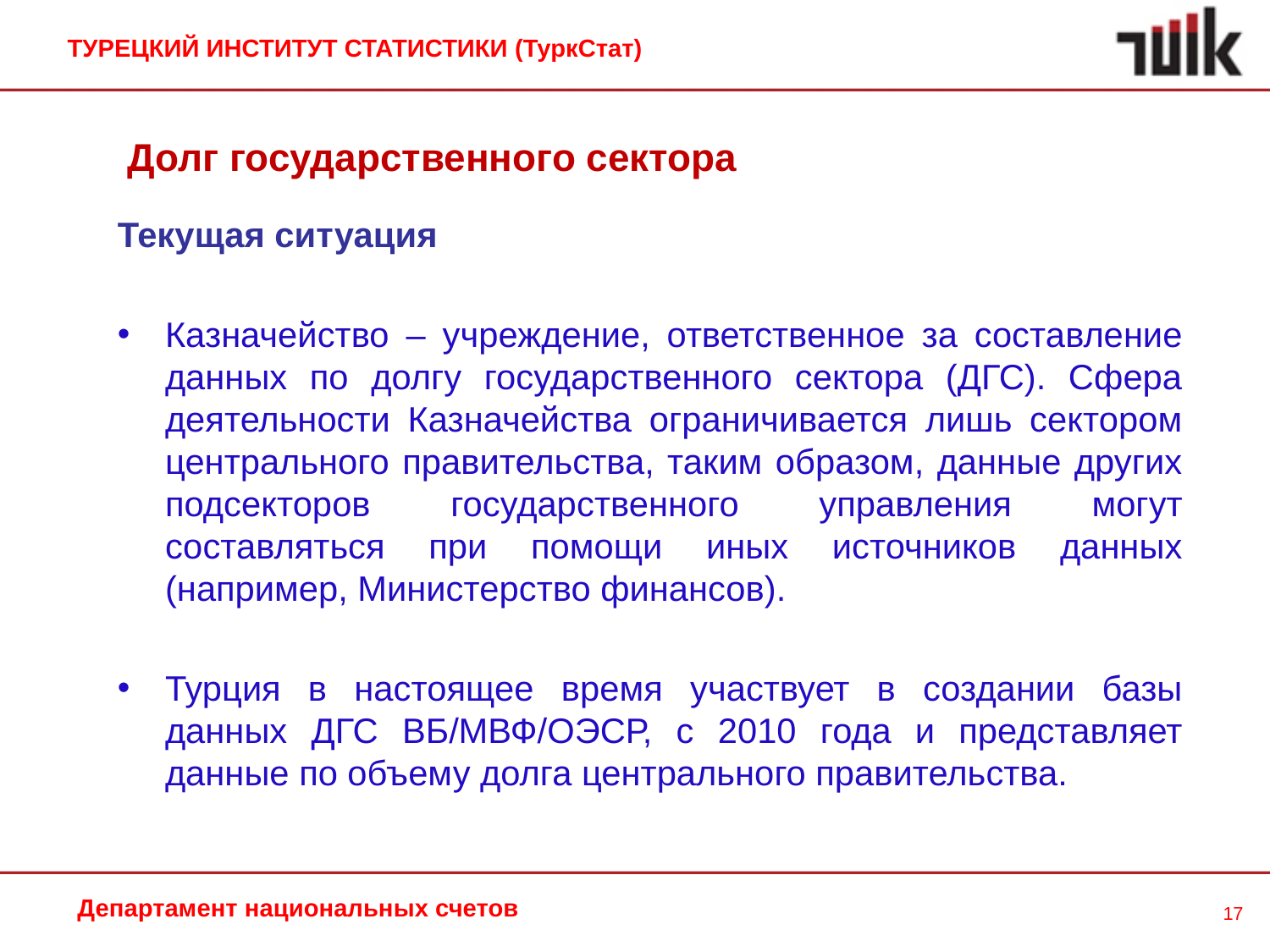

ТУРЕЦКИЙ ИНСТИТУТ СТАТИСТИКИ (ТуркСтат)
Долг государственного сектора
Текущая ситуация

Казначейство – учреждение, ответственное за составление данных по долгу государственного сектора (ДГС). Сфера деятельности Казначейства ограничивается лишь сектором центрального правительства, таким образом, данные других подсекторов государственного управления могут составляться при помощи иных источников данных (например, Министерство финансов).

Турция в настоящее время участвует в создании базы данных ДГС ВБ/МВФ/ОЭСР, с 2010 года и представляет данные по объему долга центрального правительства.
Департамент национальных счетов
17